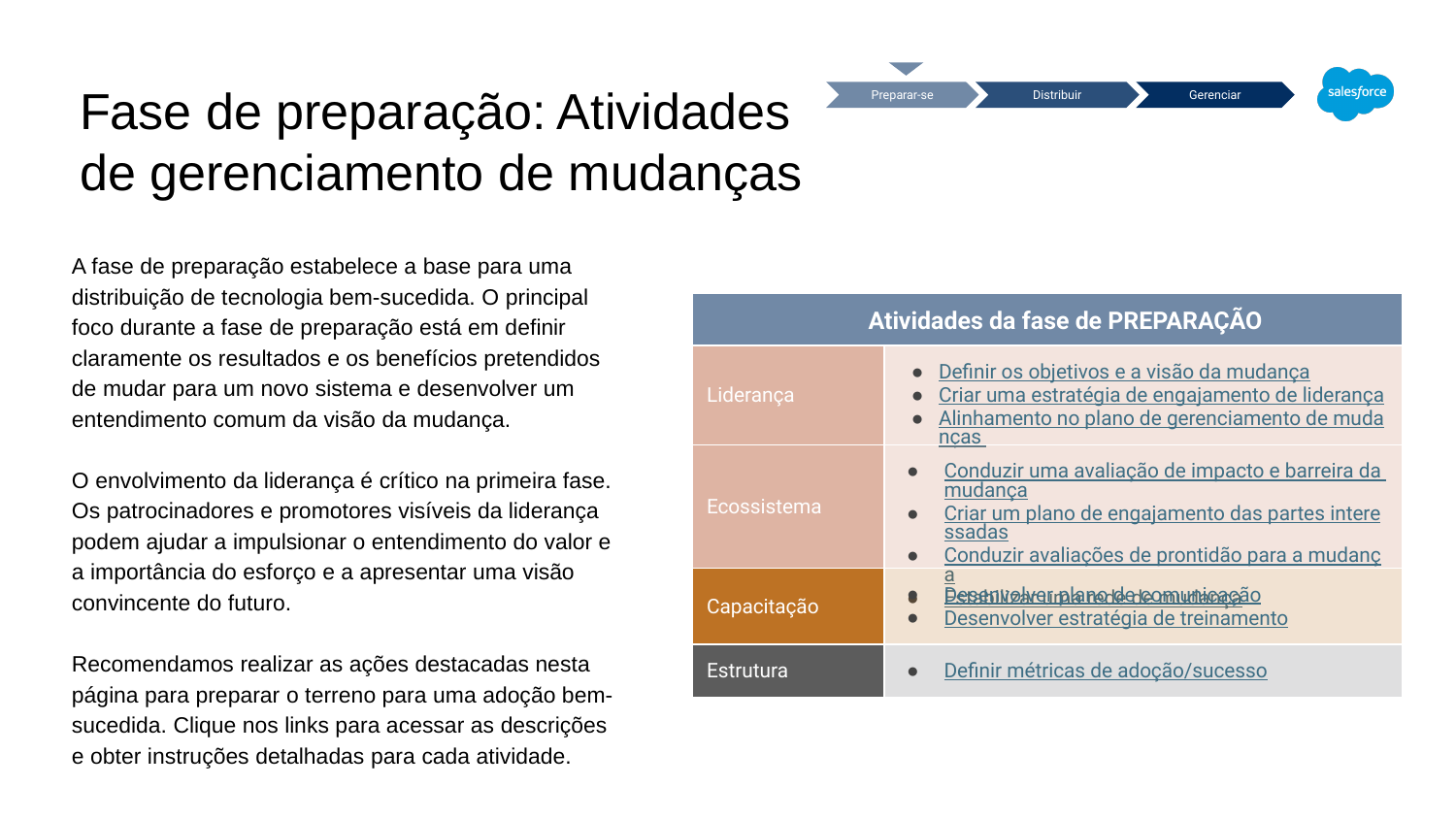

Fase de preparação: Atividades de gerenciamento de mudanças

Preparar-se
Distribuir
Gerenciar
A fase de preparação estabelece a base para uma distribuição de tecnologia bem-sucedida. O principal foco durante a fase de preparação está em definir claramente os resultados e os benefícios pretendidos de mudar para um novo sistema e desenvolver um entendimento comum da visão da mudança.

O envolvimento da liderança é crítico na primeira fase. Os patrocinadores e promotores visíveis da liderança podem ajudar a impulsionar o entendimento do valor e a importância do esforço e a apresentar uma visão convincente do futuro.

Recomendamos realizar as ações destacadas nesta página para preparar o terreno para uma adoção bem-sucedida. Clique nos links para acessar as descrições e obter instruções detalhadas para cada atividade.
| Atividades da fase de PREPARAÇÃO |  |
| --- | --- |
| Liderança | Definir os objetivos e a visão da mudança Criar uma estratégia de engajamento de liderança Alinhamento no plano de gerenciamento de mudanças |
| Ecossistema | Conduzir uma avaliação de impacto e barreira da mudança Criar um plano de engajamento das partes interessadas Conduzir avaliações de prontidão para a mudança Estabilizar uma rede de mudança |
| Capacitação | Desenvolver plano de comunicação Desenvolver estratégia de treinamento |
| Estrutura | Definir métricas de adoção/sucesso |